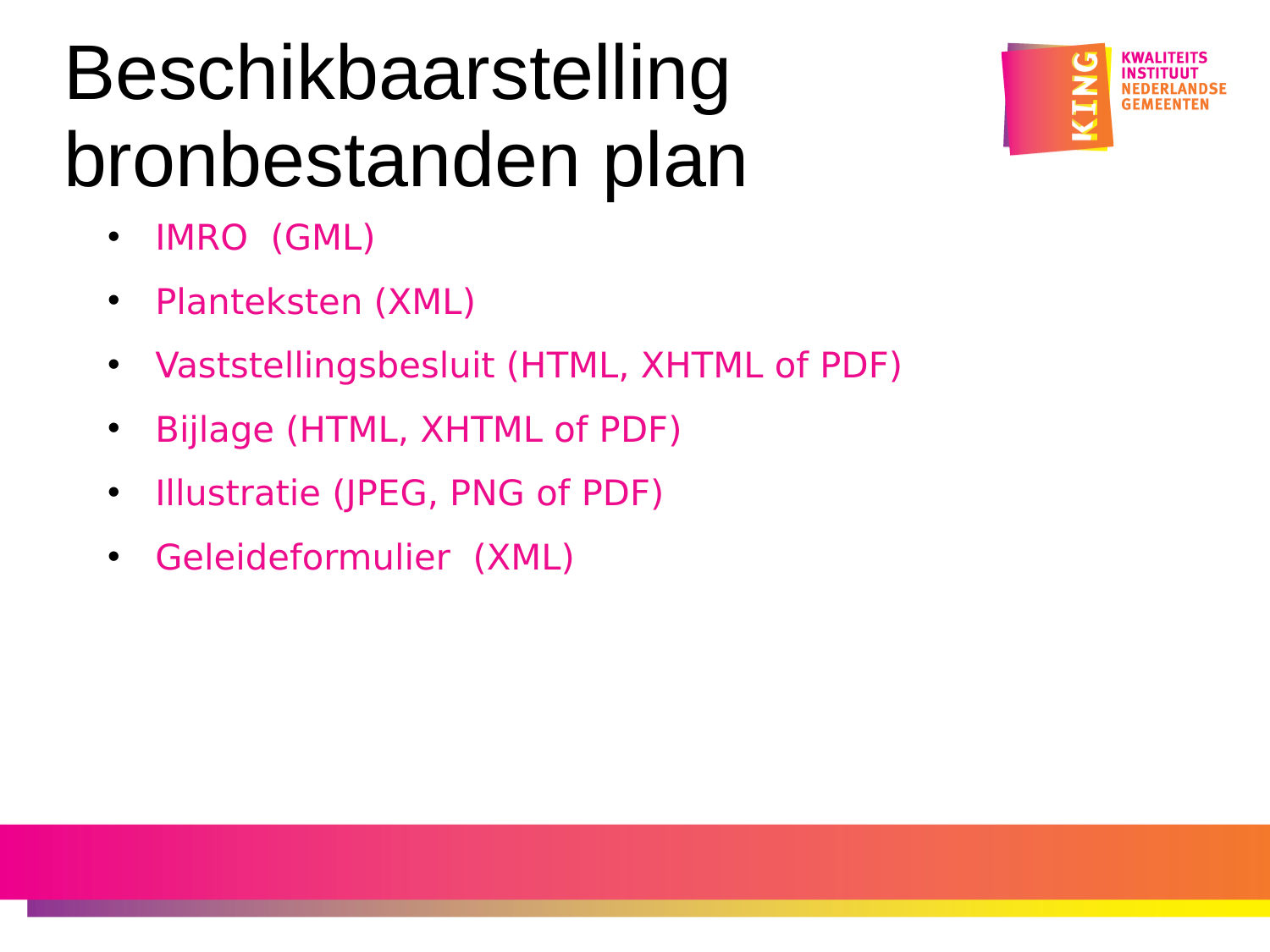

# Beschikbaarstelling bronbestanden plan
IMRO  (GML)
Planteksten (XML)
Vaststellingsbesluit (HTML, XHTML of PDF)
Bijlage (HTML, XHTML of PDF)
Illustratie (JPEG, PNG of PDF)
Geleideformulier  (XML)